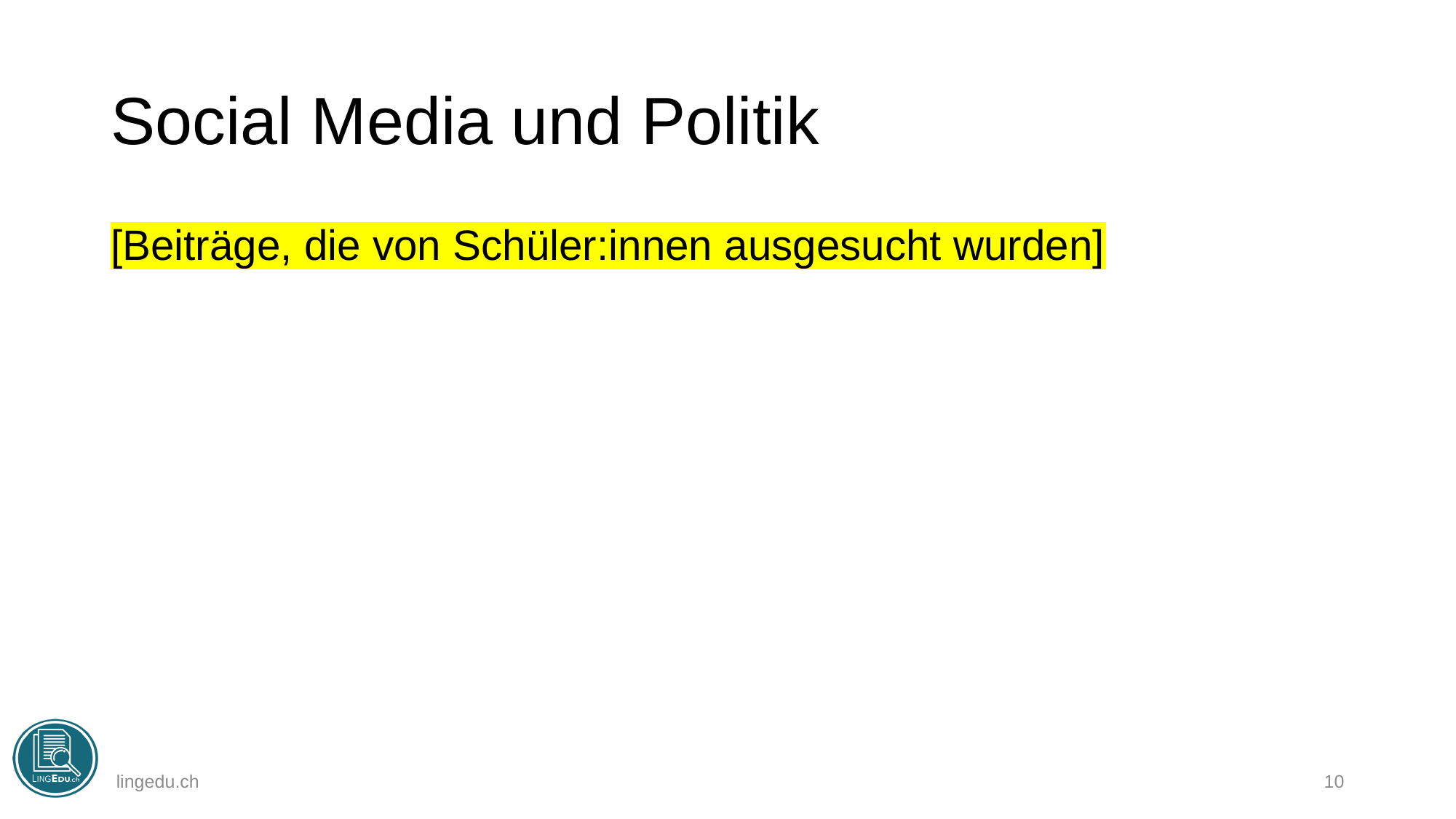

# Social Media und Politik
[Beiträge, die von Schüler:innen ausgesucht wurden]
lingedu.ch
10